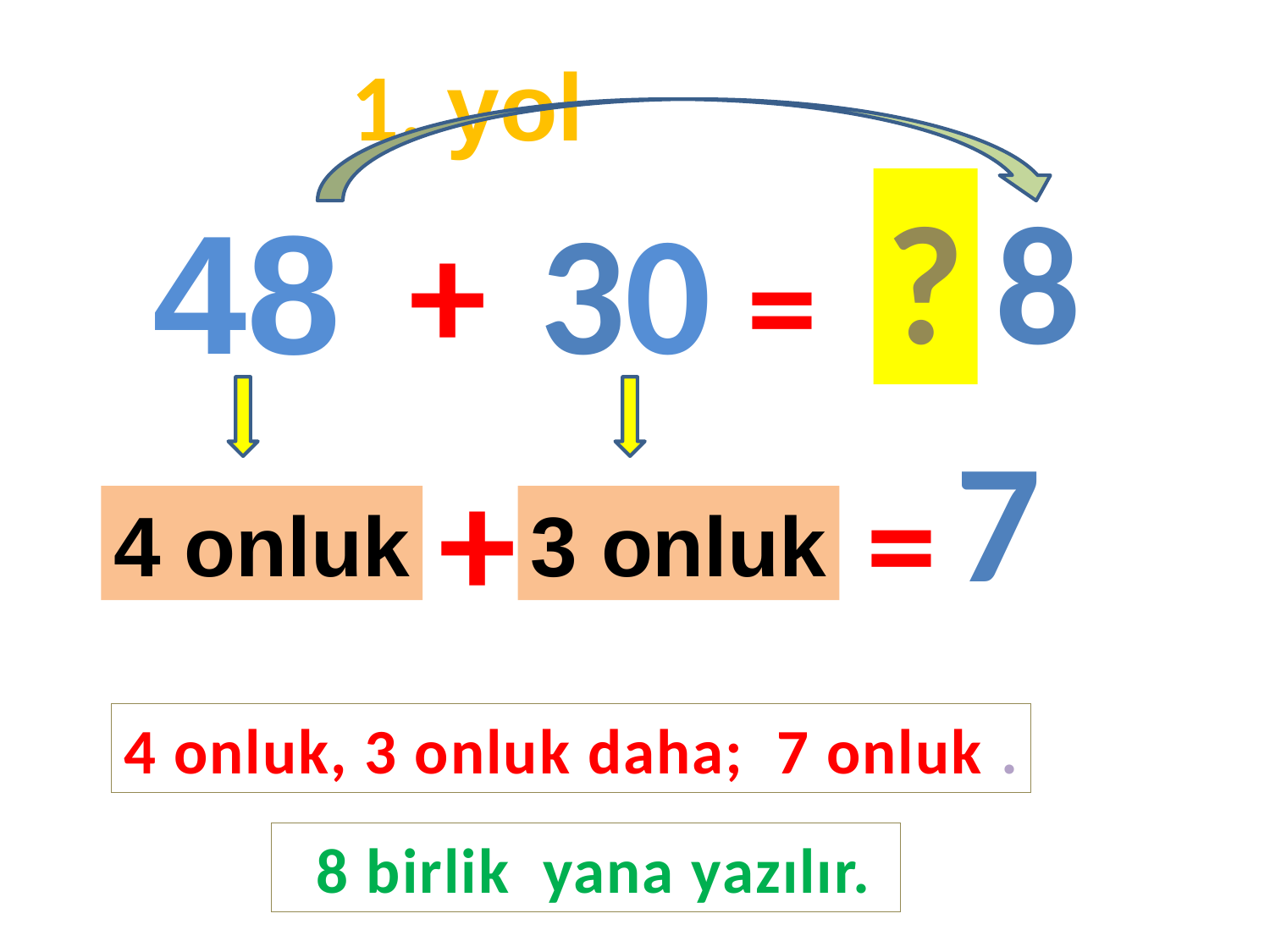

1. yol

?
8
48
30
+
=

7
+
=
4 onluk
3 onluk
4 onluk, 3 onluk daha;  7 onluk .
  8 birlik  yana yazılır.